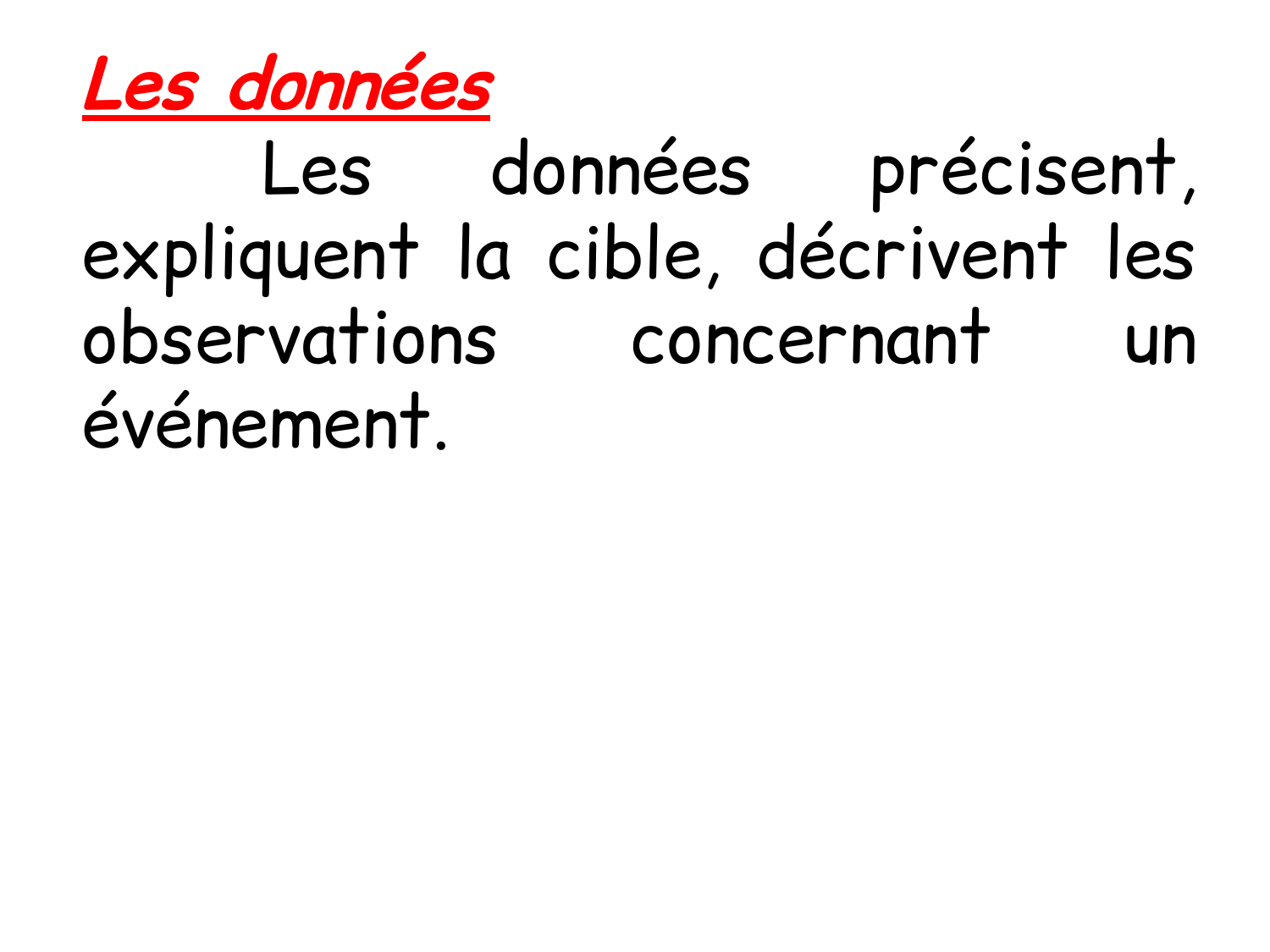

Les données
    Les données précisent, expliquent la cible, décrivent les observations concernant un événement.